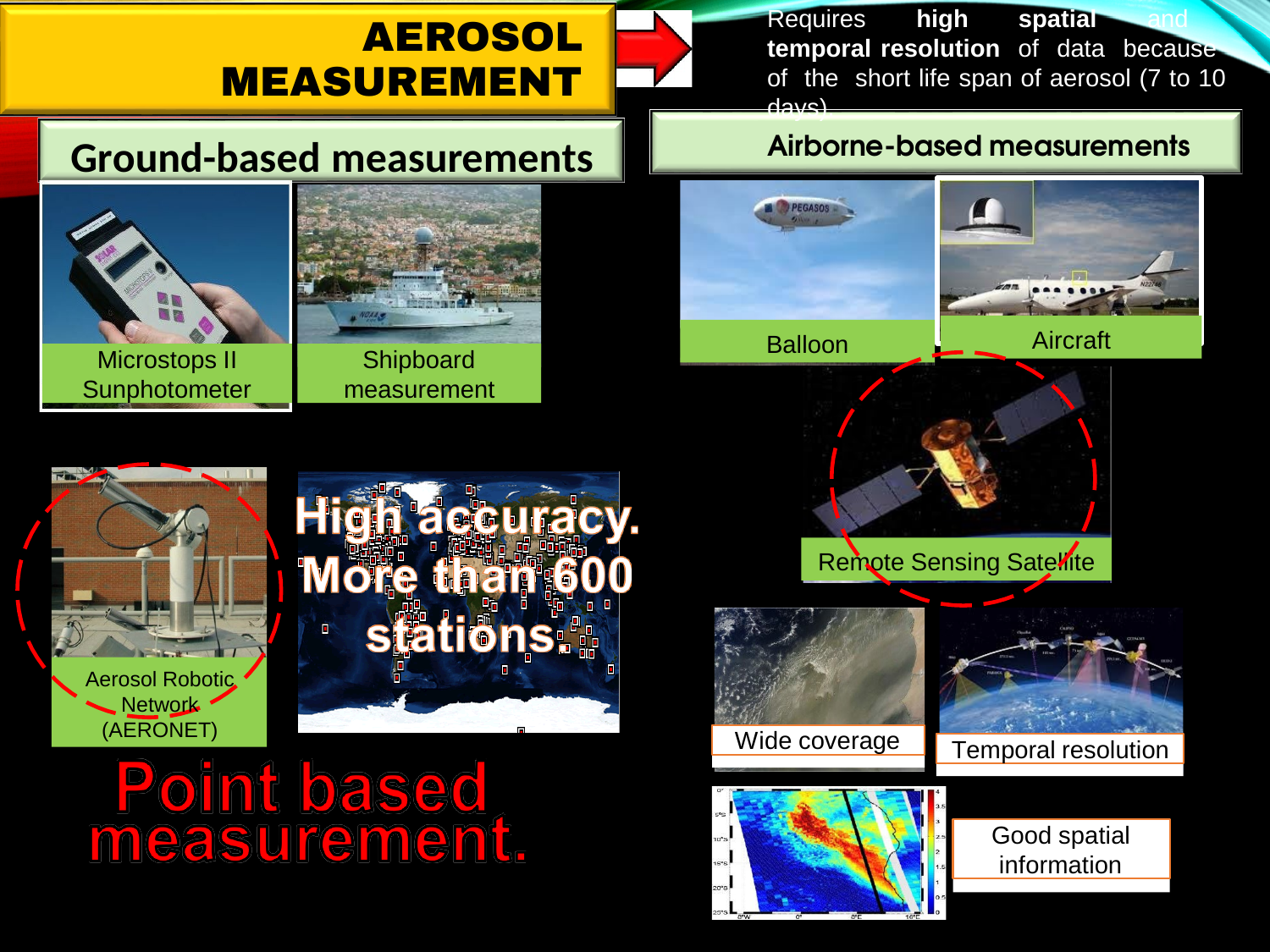

Requires    high    spatial    and    temporal resolution  of  data  because  of  the  short life span of aerosol (7 to 10 days).
Airborne-based measurements
AEROSOL MEASUREMENT

#

Ground-based measurements

Aircraft
Balloon
Microstops II Sunphotometer
Shipboard measurement

Remote Sensing Satellite

Aerosol Robotic Network (AERONET)

Wide coverage

Temporal resolution

Good spatial
information